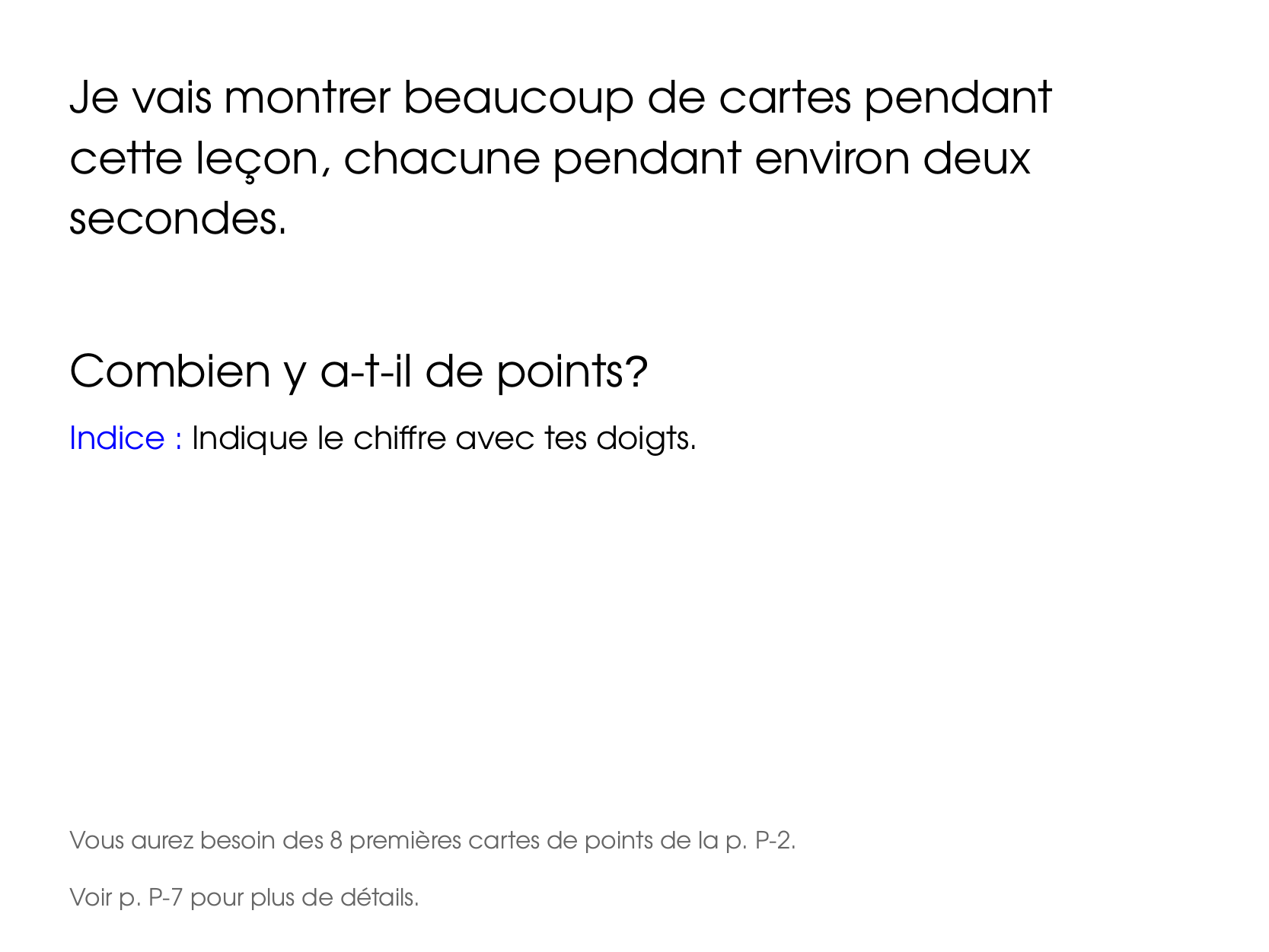

Je vais montrer beaucoup de cartes pendant cette leçon, chacune pendant environ deux secondes.

Combien y a-t-il de points?
Indice : Indique le chiffre avec tes doigts.
Vous aurez besoin des 8 premières cartes de points de la p. P-2.
Voir p. P-7 pour plus de détails.